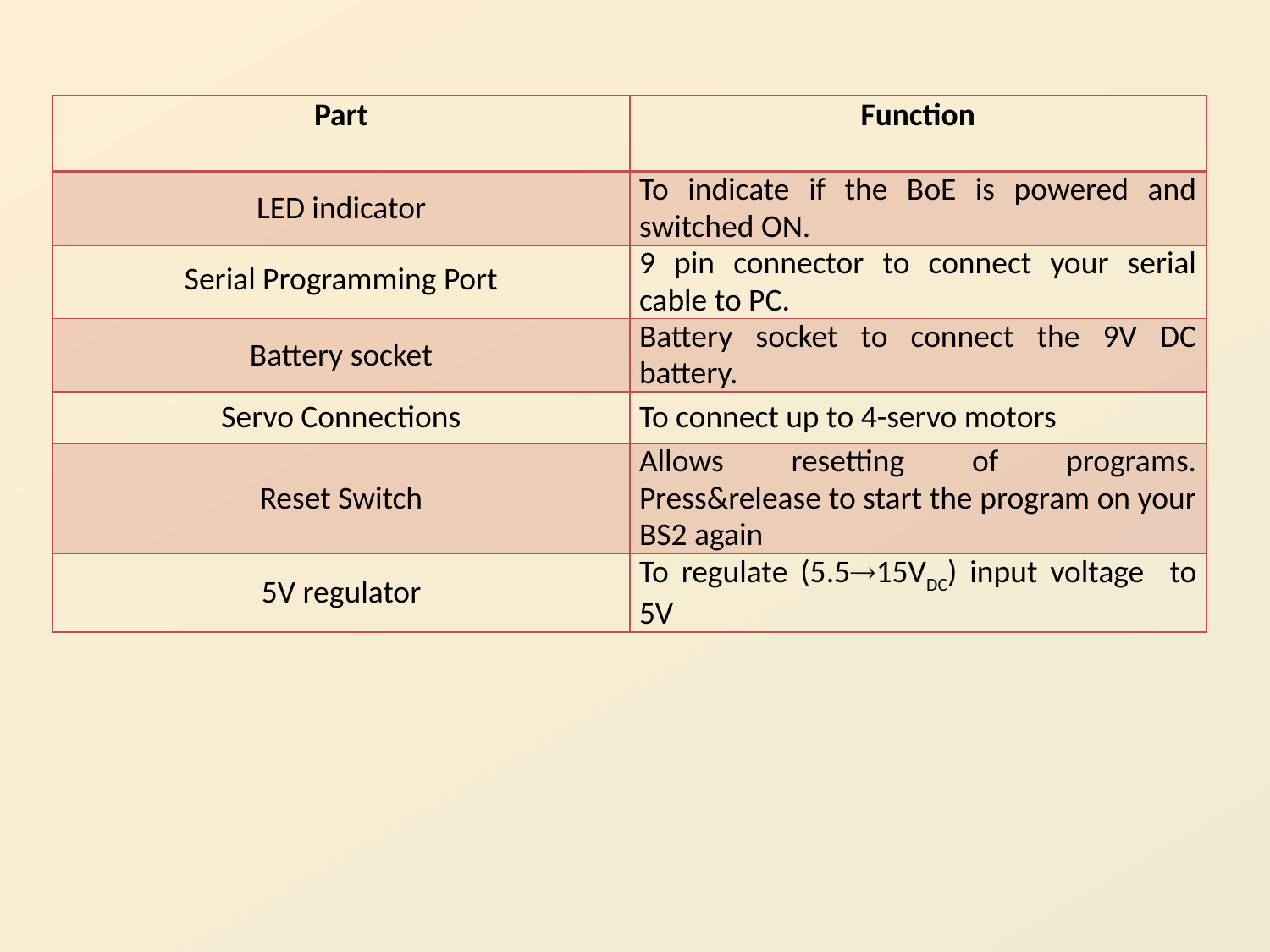

#
| Part | Function |
| --- | --- |
| LED indicator | To indicate if the BoE is powered and switched ON. |
| Serial Programming Port | 9 pin connector to connect your serial cable to PC. |
| Battery socket | Battery socket to connect the 9V DC battery. |
| Servo Connections | To connect up to 4-servo motors |
| Reset Switch | Allows resetting of programs. Press&release to start the program on your BS2 again |
| 5V regulator | To regulate (5.5→15VDC) input voltage to 5V |